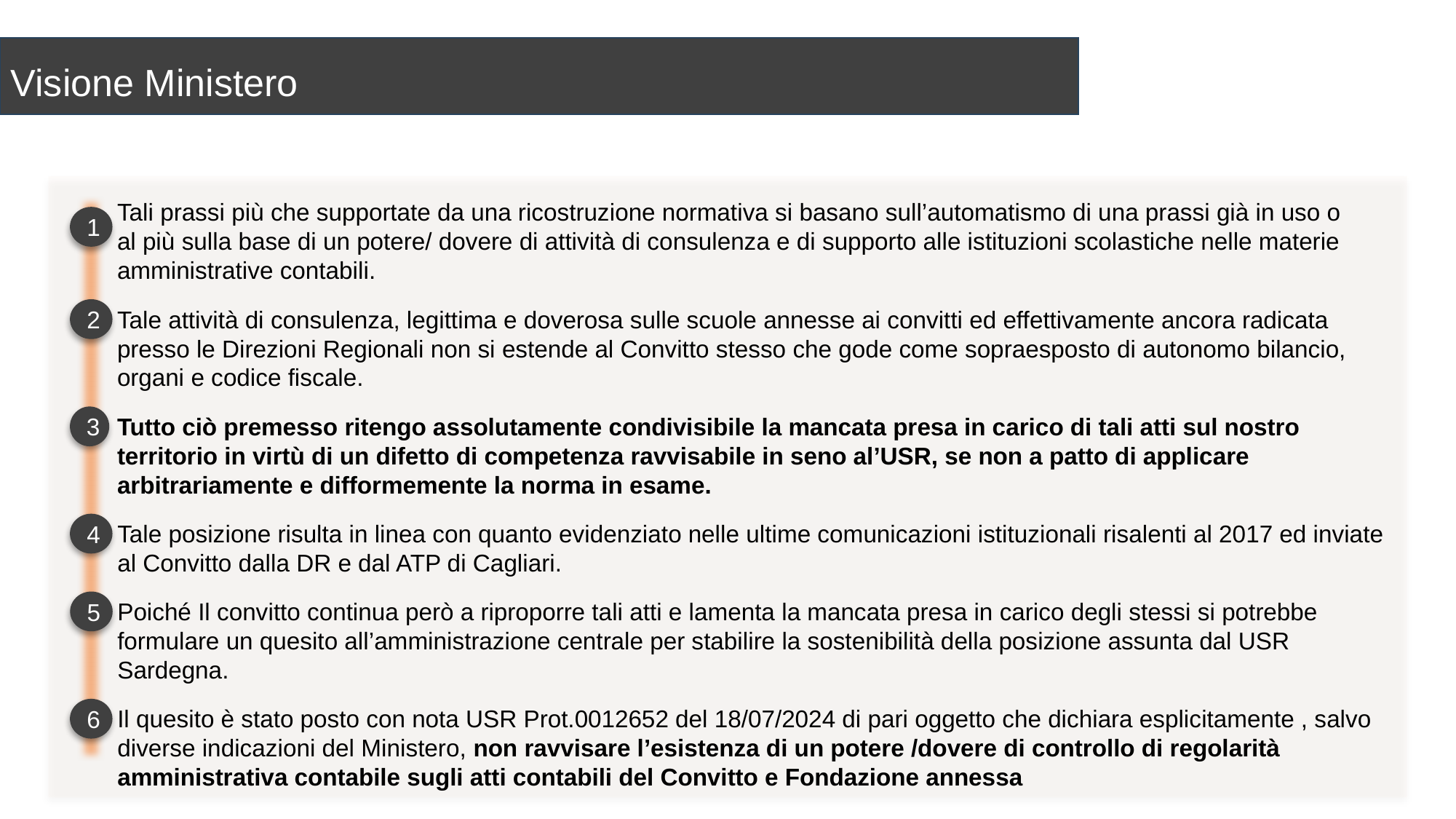

Visione Ministero

Tali prassi più che supportate da una ricostruzione normativa si basano sull’automatismo di una prassi già in uso o al più sulla base di un potere/ dovere di attività di consulenza e di supporto alle istituzioni scolastiche nelle materie amministrative contabili.
1

Tale attività di consulenza, legittima e doverosa sulle scuole annesse ai convitti ed effettivamente ancora radicata presso le Direzioni Regionali non si estende al Convitto stesso che gode come sopraesposto di autonomo bilancio, organi e codice fiscale.
2
Tutto ciò premesso ritengo assolutamente condivisibile la mancata presa in carico di tali atti sul nostro territorio in virtù di un difetto di competenza ravvisabile in seno al’USR, se non a patto di applicare arbitrariamente e difformemente la norma in esame.
3
Tale posizione risulta in linea con quanto evidenziato nelle ultime comunicazioni istituzionali risalenti al 2017 ed inviate al Convitto dalla DR e dal ATP di Cagliari.
4
Poiché Il convitto continua però a riproporre tali atti e lamenta la mancata presa in carico degli stessi si potrebbe formulare un quesito all’amministrazione centrale per stabilire la sostenibilità della posizione assunta dal USR Sardegna.
5
Il quesito è stato posto con nota USR Prot.0012652 del 18/07/2024 di pari oggetto che dichiara esplicitamente , salvo diverse indicazioni del Ministero, non ravvisare l’esistenza di un potere /dovere di controllo di regolarità amministrativa contabile sugli atti contabili del Convitto e Fondazione annessa
6